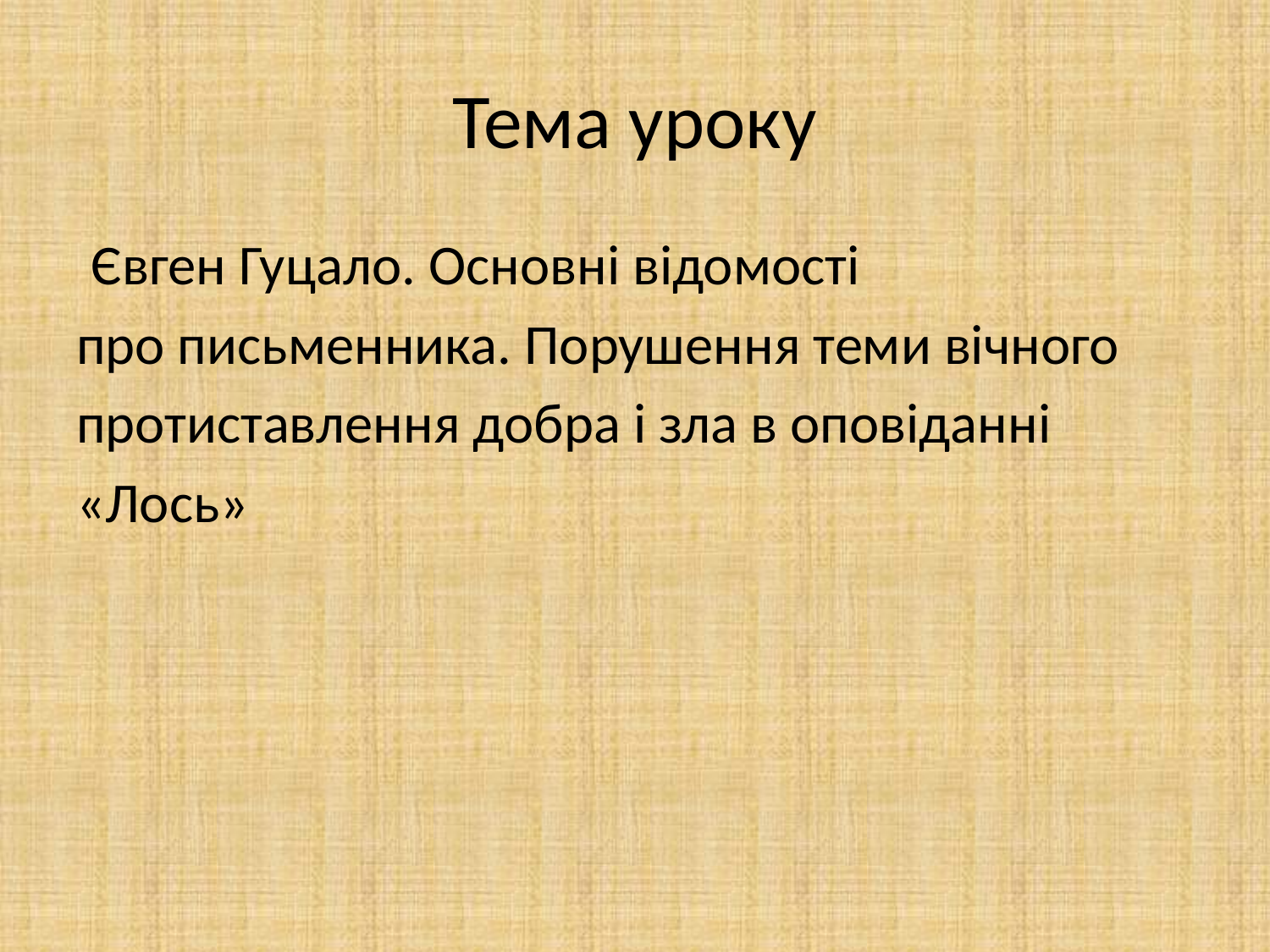

# Тема уроку
Євген Гуцало. Основні відомості
про письменника. Порушення теми вічного
протиставлення добра і зла в оповіданні
«Лось»